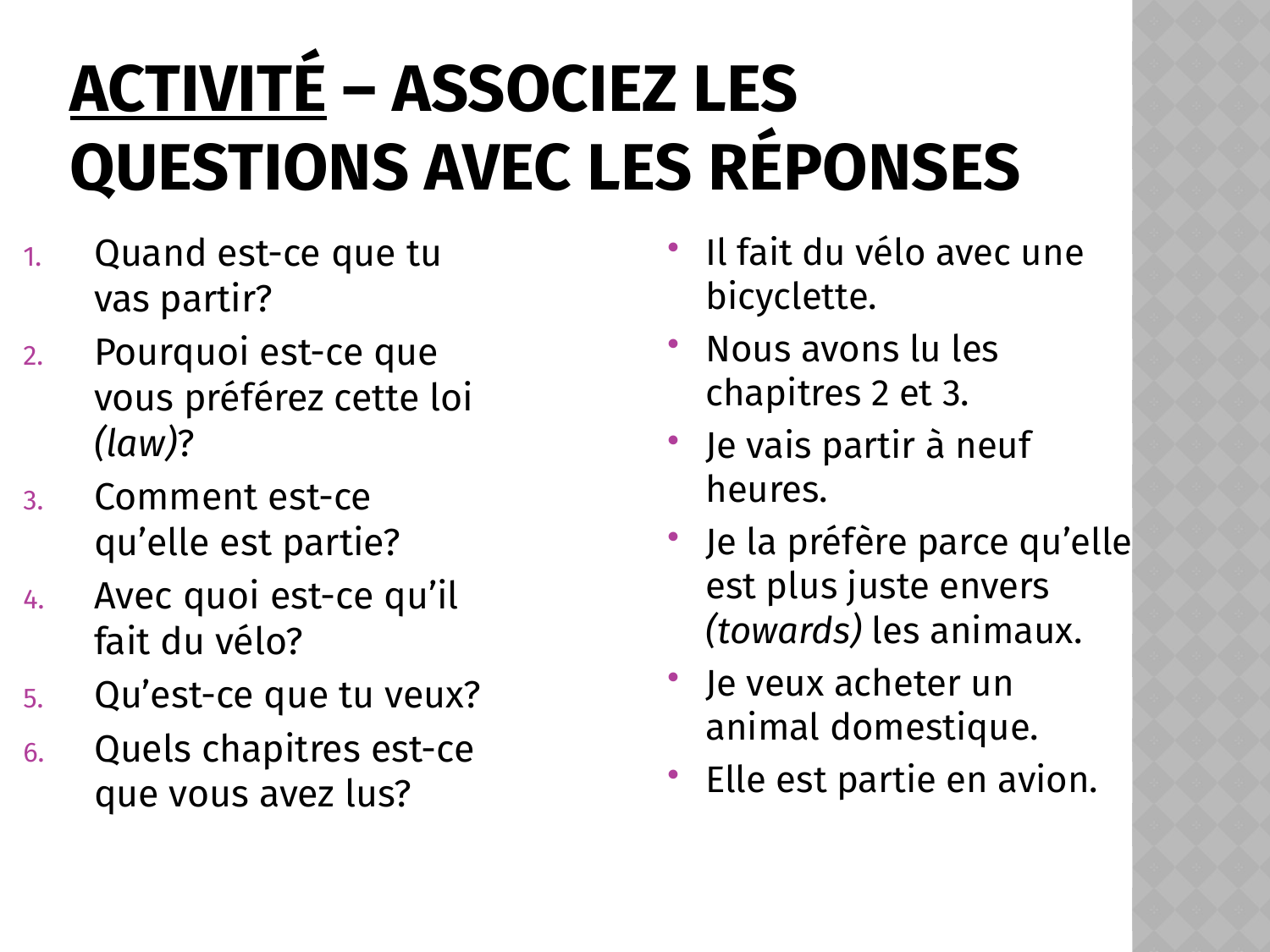

# Activité – associez les questions avec les réponses
Quand est-ce que tu vas partir?
Pourquoi est-ce que vous préférez cette loi (law)?
Comment est-ce qu’elle est partie?
Avec quoi est-ce qu’il fait du vélo?
Qu’est-ce que tu veux?
Quels chapitres est-ce que vous avez lus?
Il fait du vélo avec une bicyclette.
Nous avons lu les chapitres 2 et 3.
Je vais partir à neuf heures.
Je la préfère parce qu’elle est plus juste envers (towards) les animaux.
Je veux acheter un animal domestique.
Elle est partie en avion.